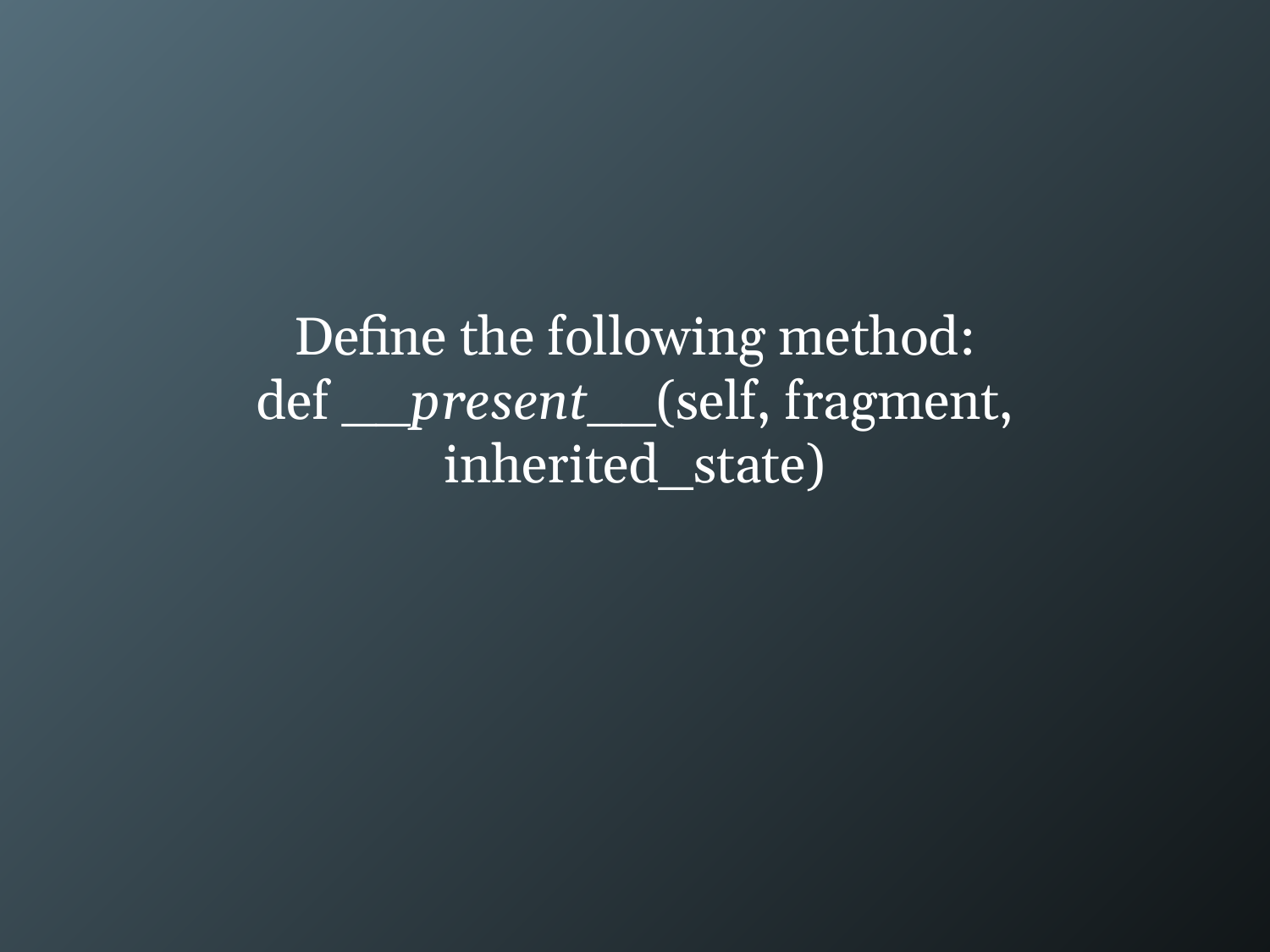

# Define the following method: def __present__(self, fragment, inherited_state)